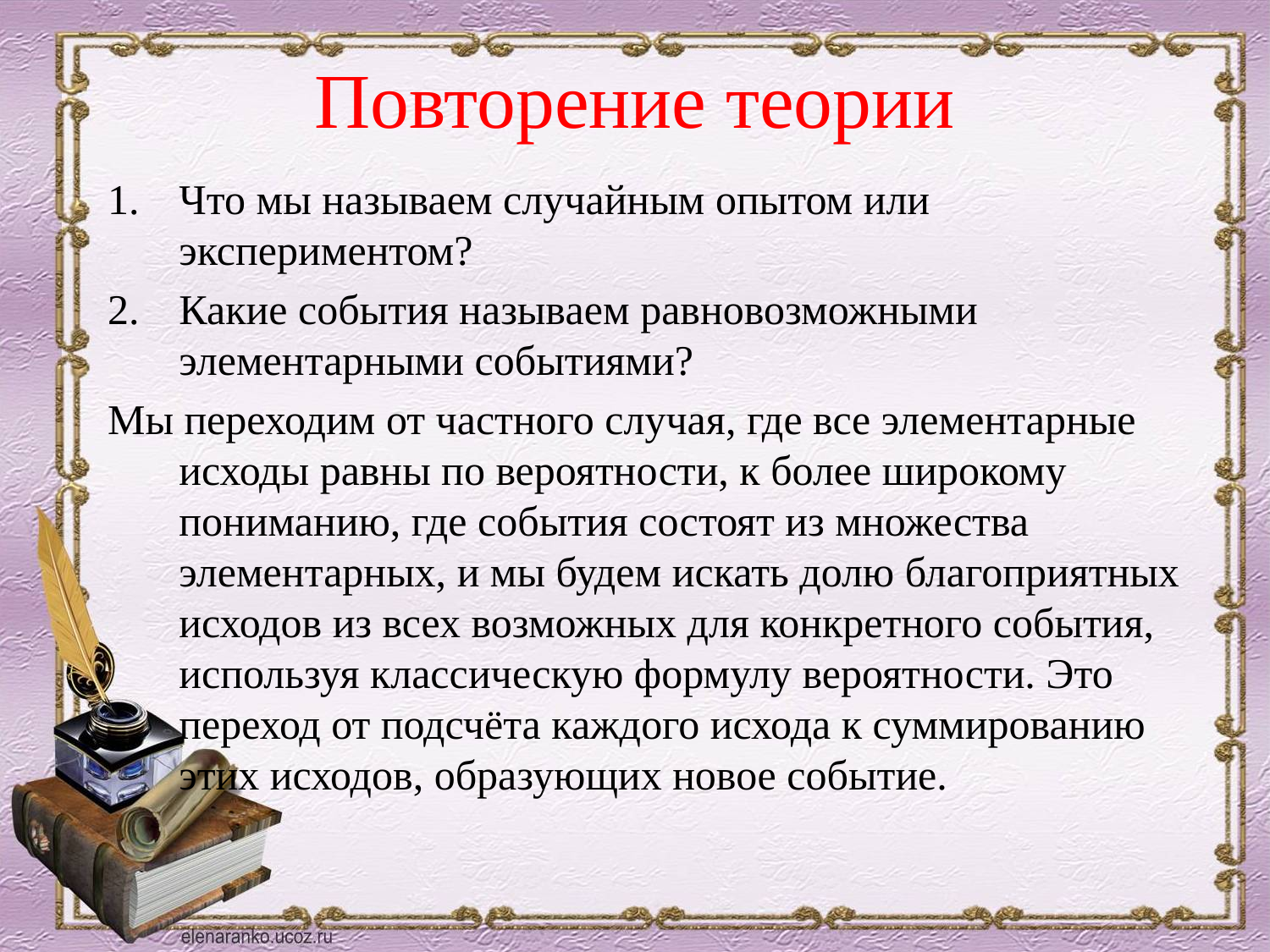

# Повторение теории
Что мы называем случайным опытом или экспериментом?
Какие события называем равновозможными элементарными событиями?
Мы переходим от частного случая, где все элементарные исходы равны по вероятности, к более широкому пониманию, где события состоят из множества элементарных, и мы будем искать долю благоприятных исходов из всех возможных для конкретного события, используя классическую формулу вероятности. Это переход от подсчёта каждого исхода к суммированию этих исходов, образующих новое событие.